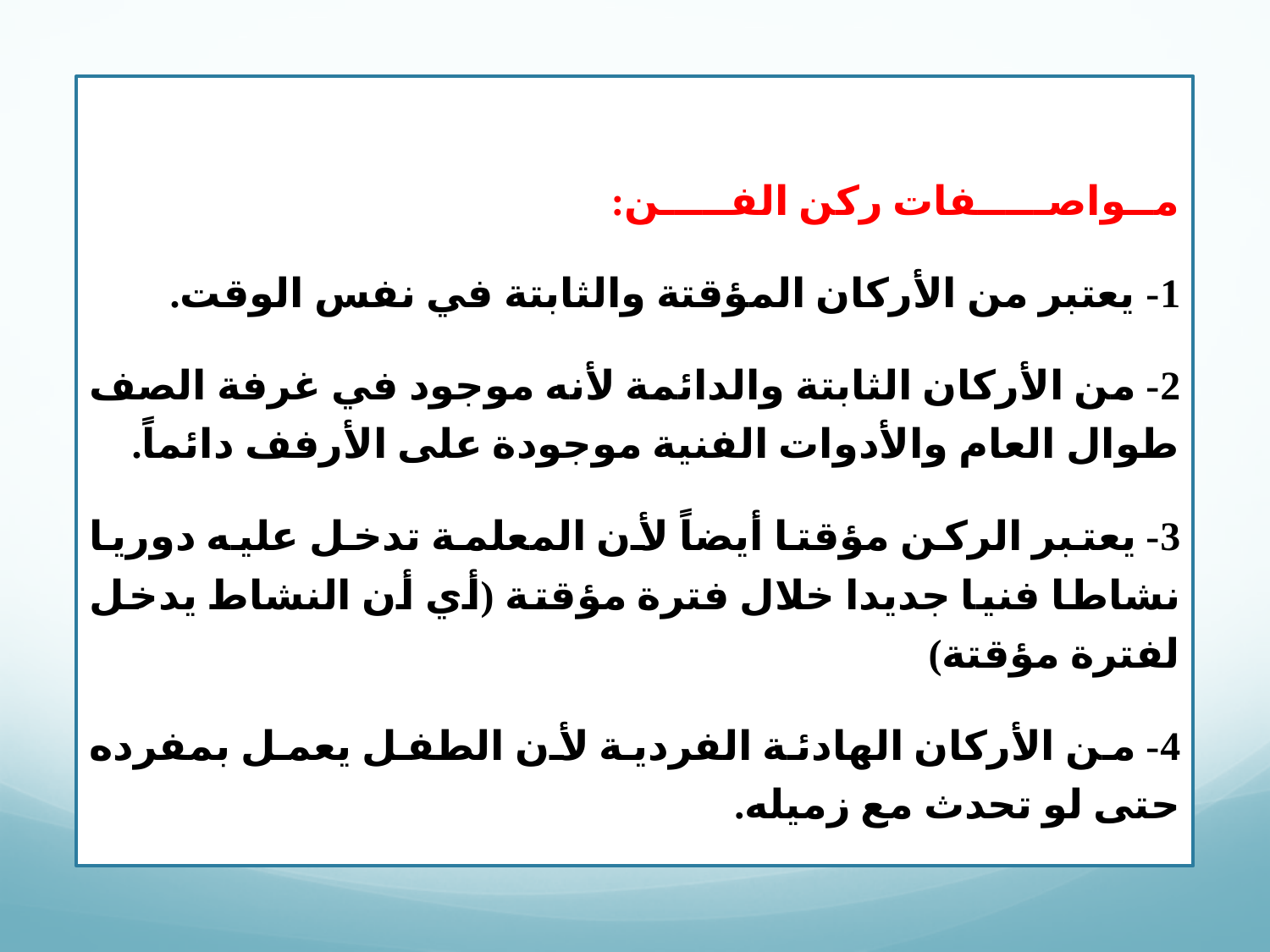

مــواصـــــفات ركن الفـــــن:
1- يعتبر من الأركان المؤقتة والثابتة في نفس الوقت.
2- من الأركان الثابتة والدائمة لأنه موجود في غرفة الصف طوال العام والأدوات الفنية موجودة على الأرفف دائماً.
3- يعتبر الركن مؤقتا أيضاً لأن المعلمة تدخل عليه دوريا نشاطا فنيا جديدا خلال فترة مؤقتة (أي أن النشاط يدخل لفترة مؤقتة)
4- من الأركان الهادئة الفردية لأن الطفل يعمل بمفرده حتى لو تحدث مع زميله.